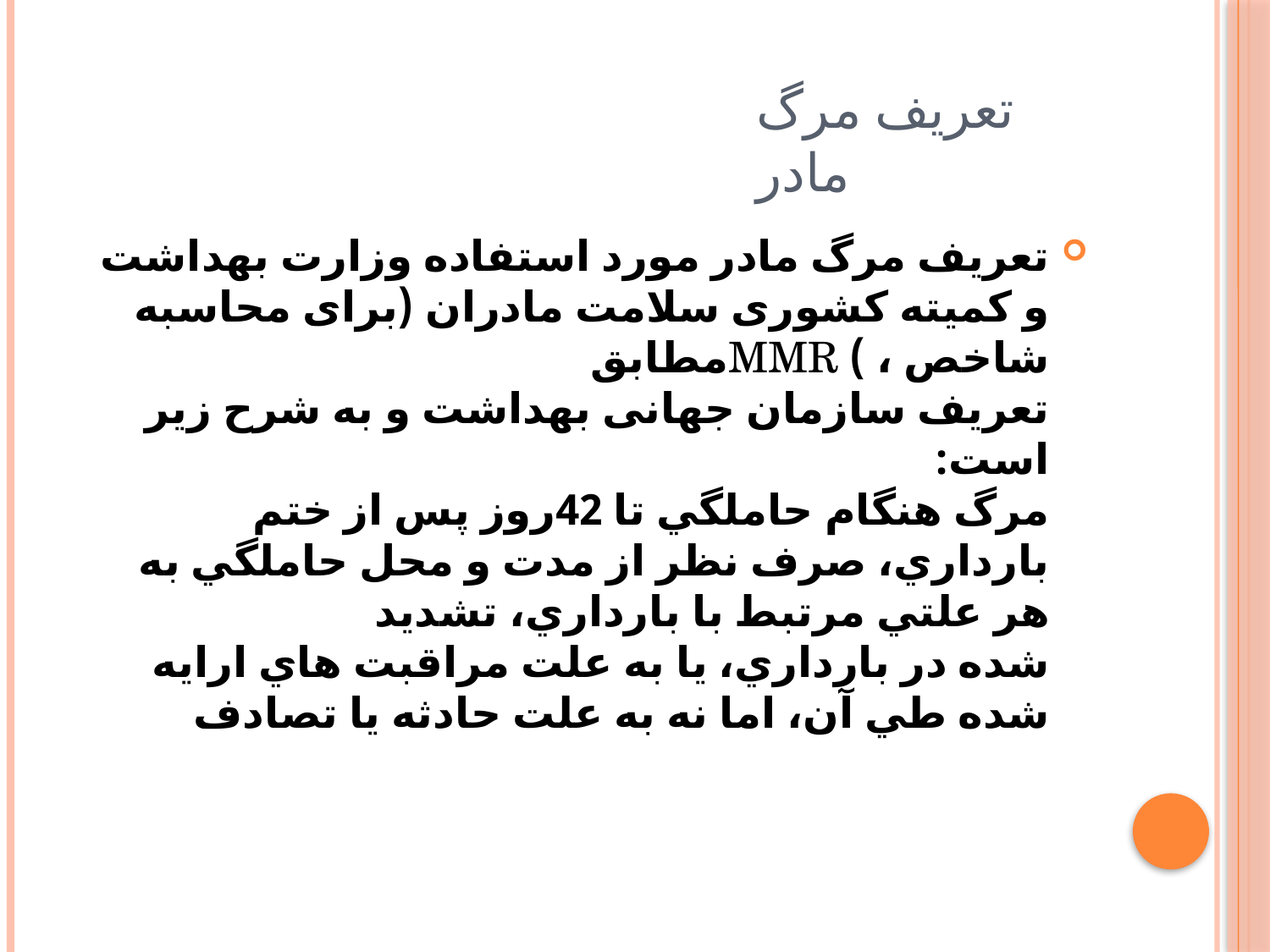

# تعریف مرگ مادر
تعريف مرگ مادر مورد استفاده وزارت بهداشت و کمیته کشوری سلامت مادران (برای محاسبه شاخص ، ) MMRمطابق
تعريف سازمان جهانی بهداشت و به شرح زير است:
مرگ هنگام حاملگي تا 42روز پس از ختم بارداري، صرف نظر از مدت و محل حاملگي به هر علتي مرتبط با بارداري، تشدید
شده در بارداري، یا به علت مراقبت هاي ارایه شده طي آن، اما نه به علت حادثه یا تصادف